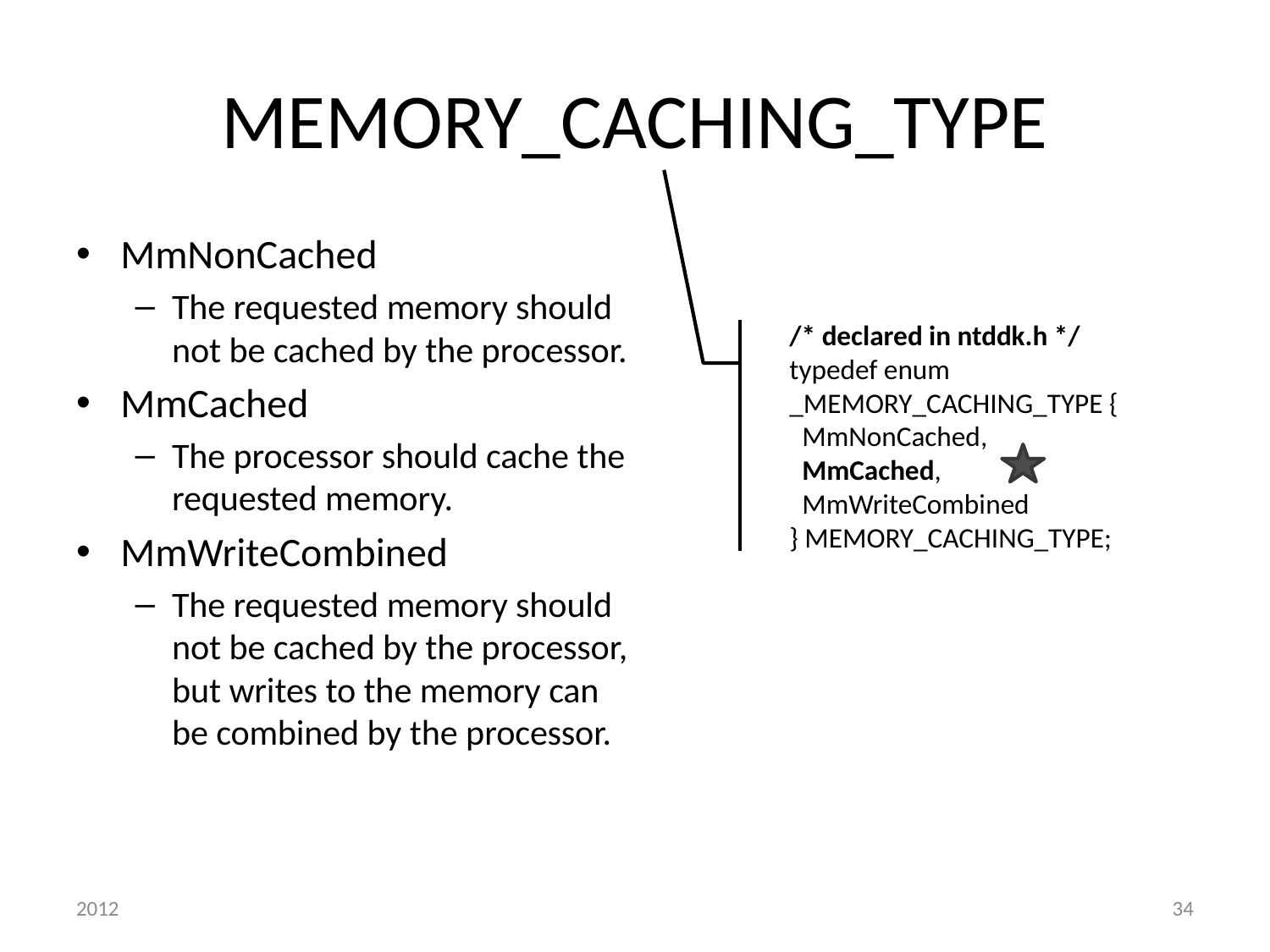

# MEMORY_CACHING_TYPE
MmNonCached
The requested memory should not be cached by the processor.
MmCached
The processor should cache the requested memory.
MmWriteCombined
The requested memory should not be cached by the processor, but writes to the memory can be combined by the processor.

/* declared in ntddk.h */
typedef enum _MEMORY_CACHING_TYPE {
  MmNonCached,
  MmCached,
  MmWriteCombined
} MEMORY_CACHING_TYPE;

2012

34